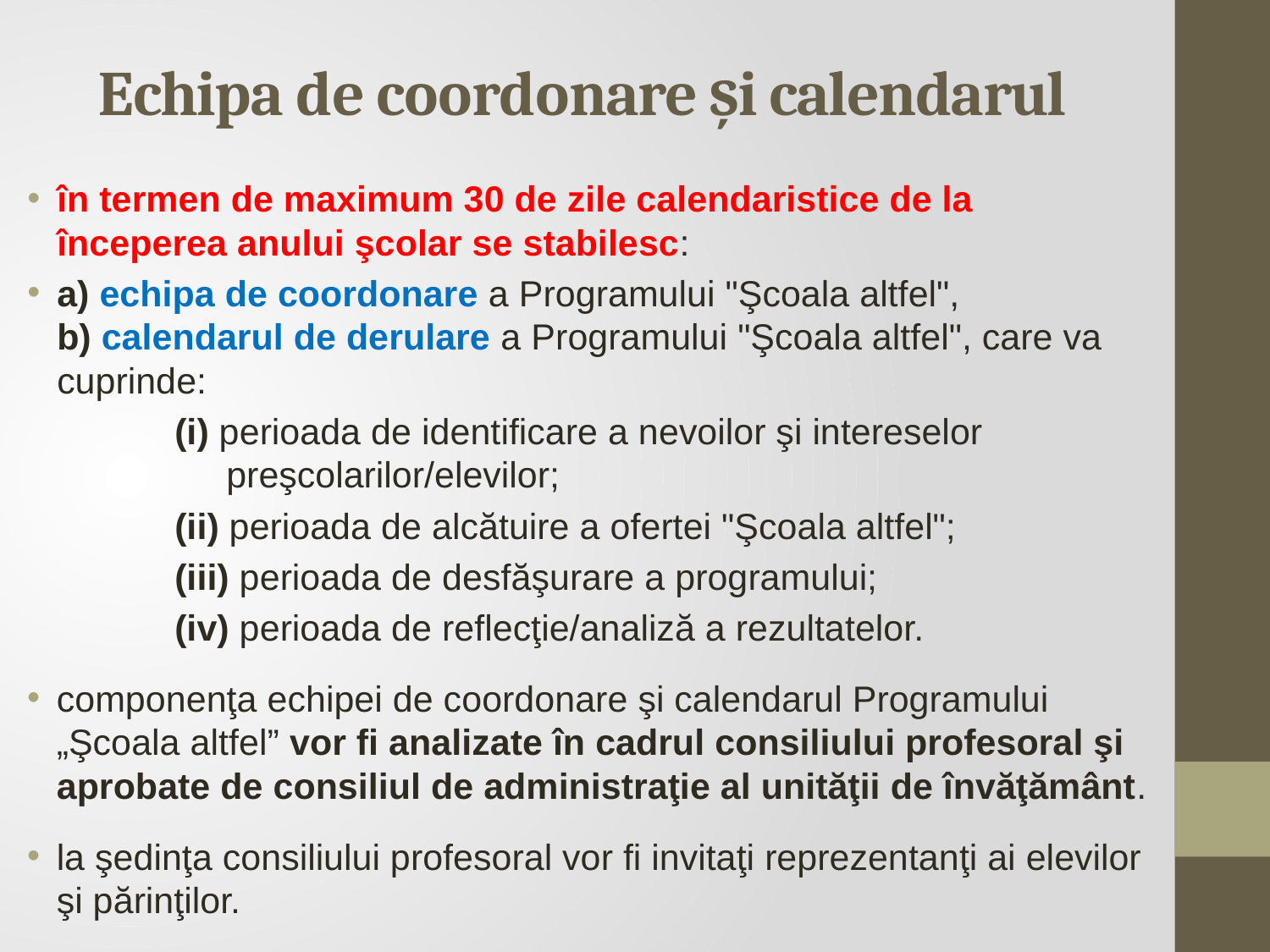

# Echipa de coordonare și calendarul
în termen de maximum 30 de zile calendaristice de la începerea anului şcolar se stabilesc:
a) echipa de coordonare a Programului "Şcoala altfel", b) calendarul de derulare a Programului "Şcoala altfel", care va cuprinde:
(i) perioada de identificare a nevoilor şi intereselor preşcolarilor/elevilor;
(ii) perioada de alcătuire a ofertei "Şcoala altfel";
(iii) perioada de desfăşurare a programului;
(iv) perioada de reflecţie/analiză a rezultatelor.
componenţa echipei de coordonare şi calendarul Programului „Şcoala altfel” vor fi analizate în cadrul consiliului profesoral şi aprobate de consiliul de administraţie al unităţii de învăţământ.
la şedinţa consiliului profesoral vor fi invitaţi reprezentanţi ai elevilor şi părinţilor.